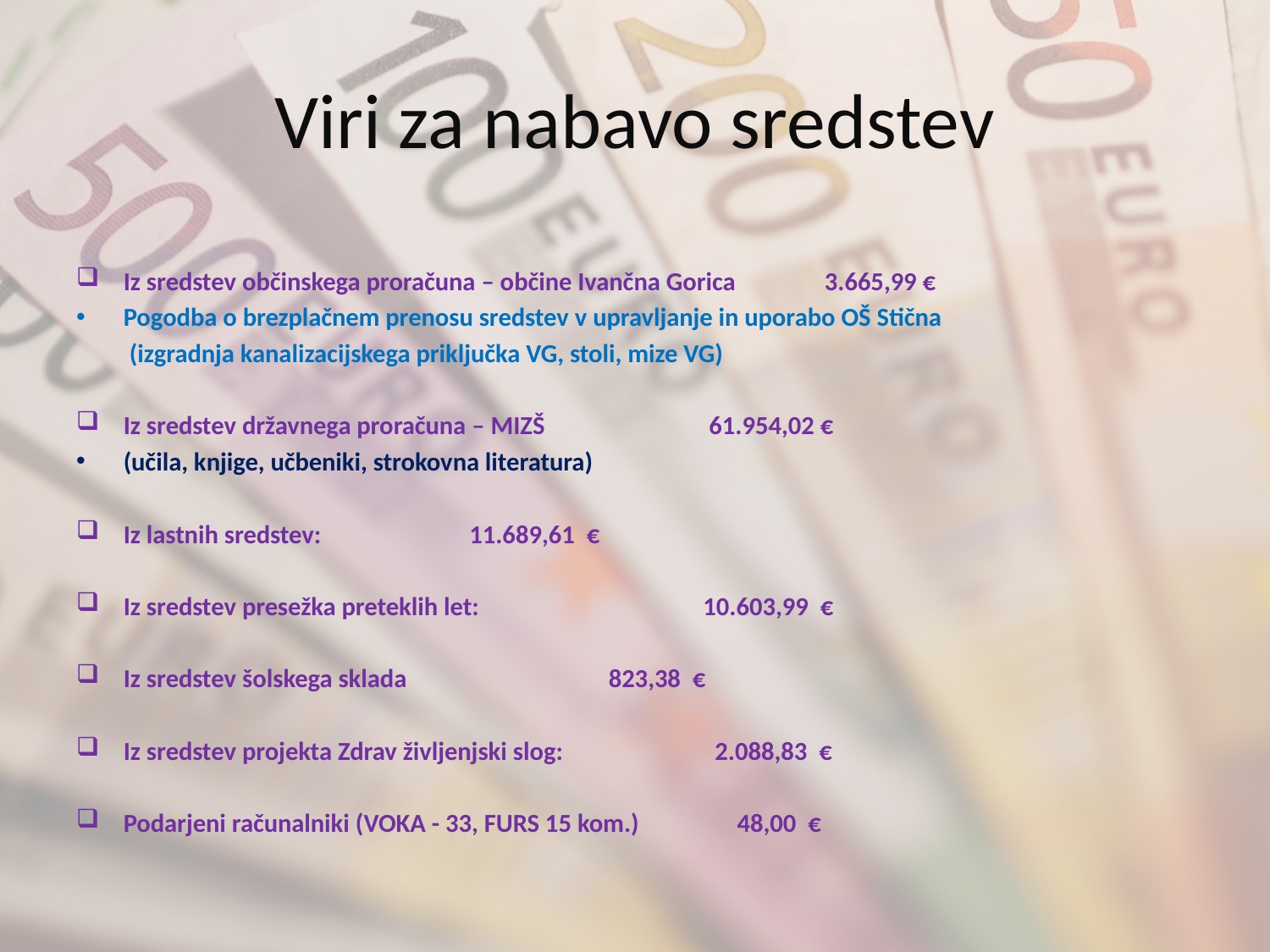

# Viri za nabavo sredstev

Iz sredstev občinskega proračuna – občine Ivančna Gorica	3.665,99 €
Pogodba o brezplačnem prenosu sredstev v upravljanje in uporabo OŠ Stična
         (izgradnja kanalizacijskega priključka VG, stoli, mize VG)

Iz sredstev državnega proračuna – MIZŠ		                    61.954,02 €
(učila, knjige, učbeniki, strokovna literatura)

Iz lastnih sredstev:				                   11.689,61  €

Iz sredstev presežka preteklih let:		                   10.603,99  €

Iz sredstev šolskega sklada				   823,38  €

Iz sredstev projekta Zdrav življenjski slog:		                     2.088,83  €

Podarjeni računalniki (VOKA - 33, FURS 15 kom.)		     48,00  €